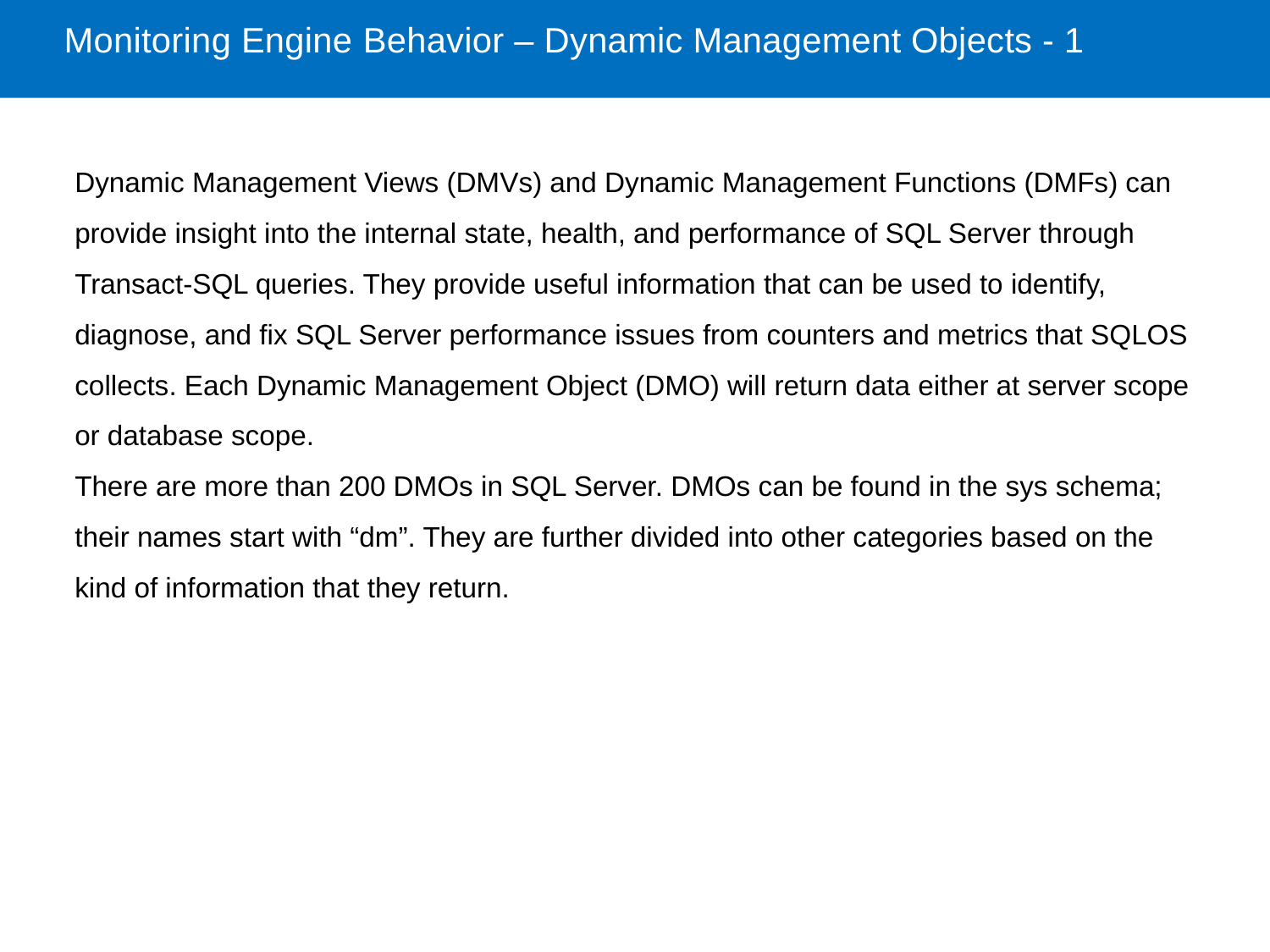

# Monitoring Engine Behavior – Dynamic Management Objects - 1
Dynamic Management Views (DMVs) and Dynamic Management Functions (DMFs) can provide insight into the internal state, health, and performance of SQL Server through Transact-SQL queries. They provide useful information that can be used to identify, diagnose, and fix SQL Server performance issues from counters and metrics that SQLOS collects. Each Dynamic Management Object (DMO) will return data either at server scope or database scope.
There are more than 200 DMOs in SQL Server. DMOs can be found in the sys schema; their names start with “dm”. They are further divided into other categories based on the kind of information that they return.